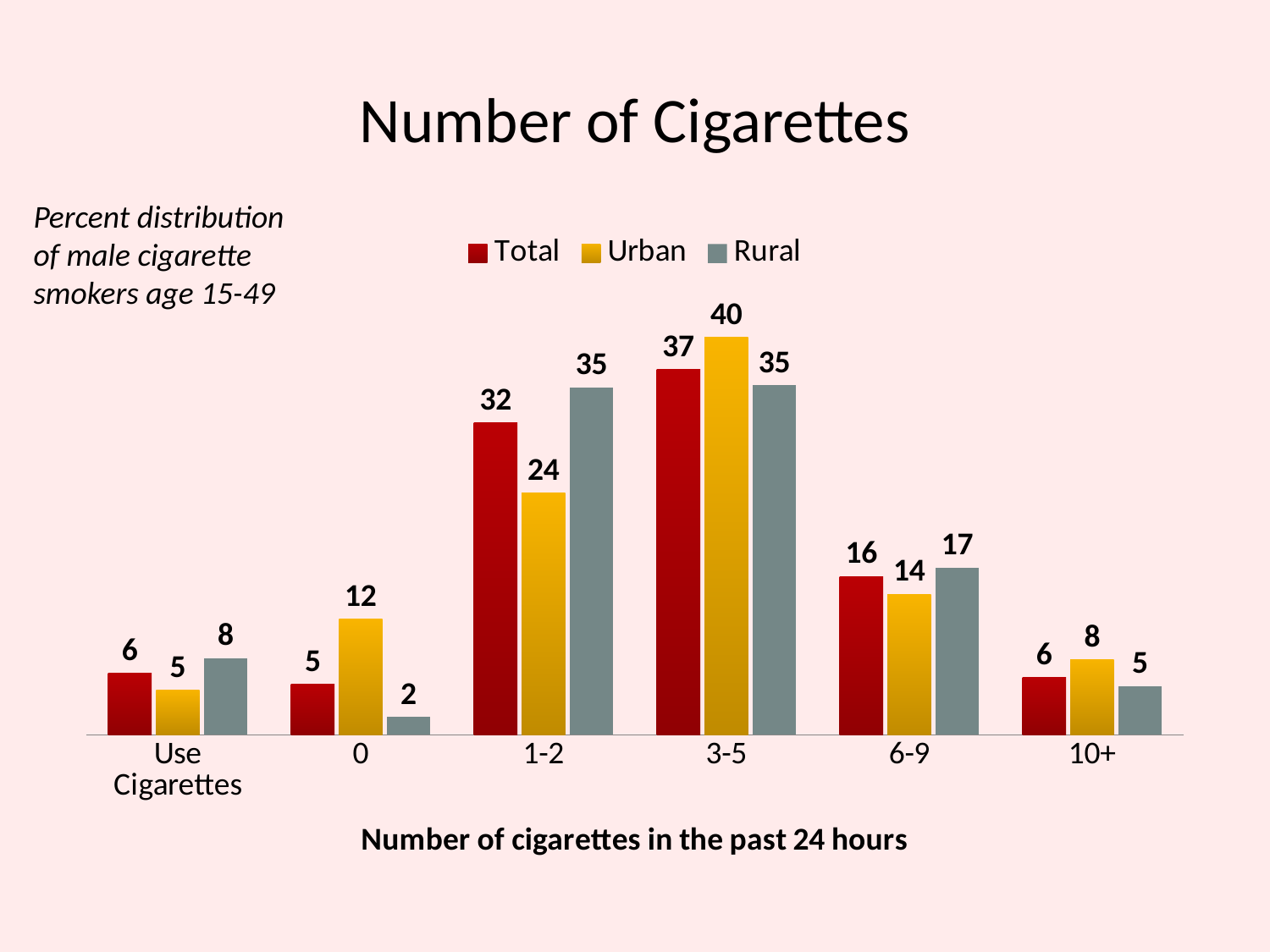

# Number of Cigarettes
Percent distribution of male cigarette smokers age 15-49

### Chart

| Category | Total | Urban | Rural |
|---|---|---|---|
| Use Cigarettes | 6.2 | 4.5 | 7.7 |
| 0 | 5.1 | 11.7 | 1.8 |
| 1-2 | 31.5 | 24.4 | 35.1 |
| 3-5 | 36.9 | 40.1 | 35.30000000000001 |
| 6-9 | 16.0 | 14.2 | 16.9 |
| 10+ | 5.8 | 7.6 | 4.9 |